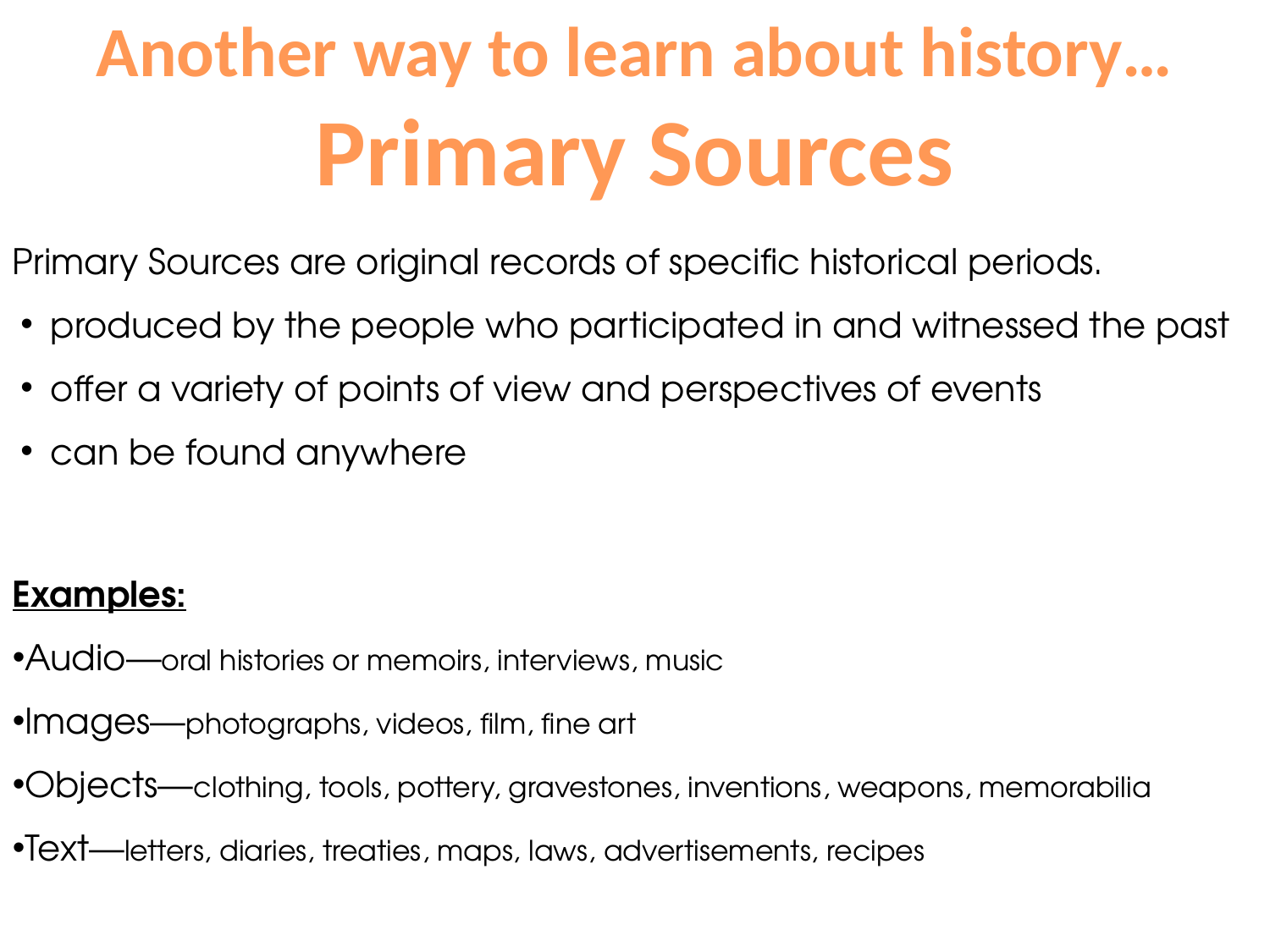

Another way to learn about history…
Primary Sources

Primary Sources are original records of specific historical periods.
produced by the people who participated in and witnessed the past
offer a variety of points of view and perspectives of events
can be found anywhere
Examples:
Audio—oral histories or memoirs, interviews, music
Images—photographs, videos, film, fine art
Objects—clothing, tools, pottery, gravestones, inventions, weapons, memorabilia
Text—letters, diaries, treaties, maps, laws, advertisements, recipes